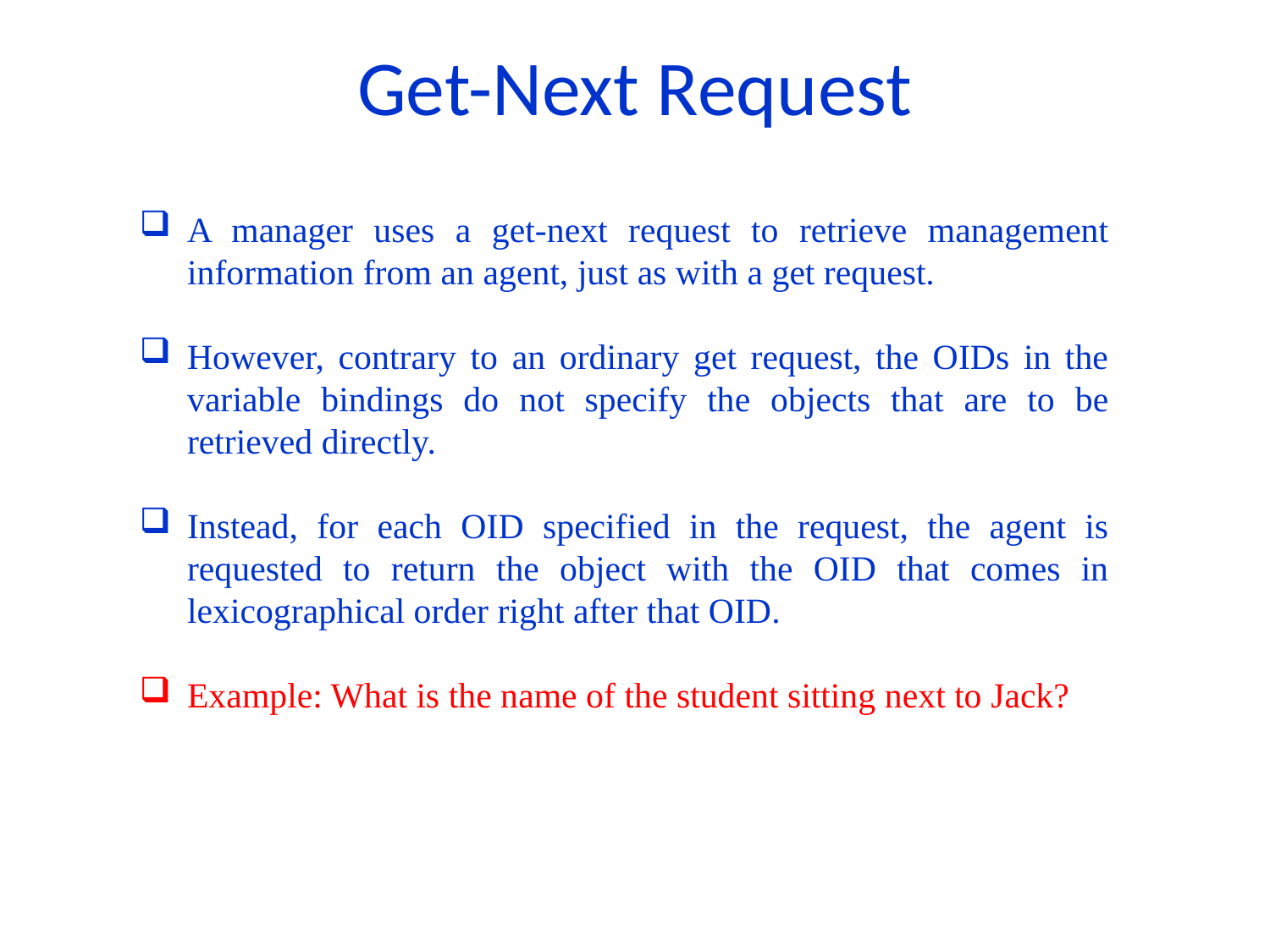

Get-Next Request
A manager uses a get-next request to retrieve management information from an agent, just as with a get request.

However, contrary to an ordinary get request, the OIDs in the variable bindings do not specify the objects that are to be retrieved directly.

Instead, for each OID specified in the request, the agent is requested to return the object with the OID that comes in lexicographical order right after that OID.

Example: What is the name of the student sitting next to Jack?